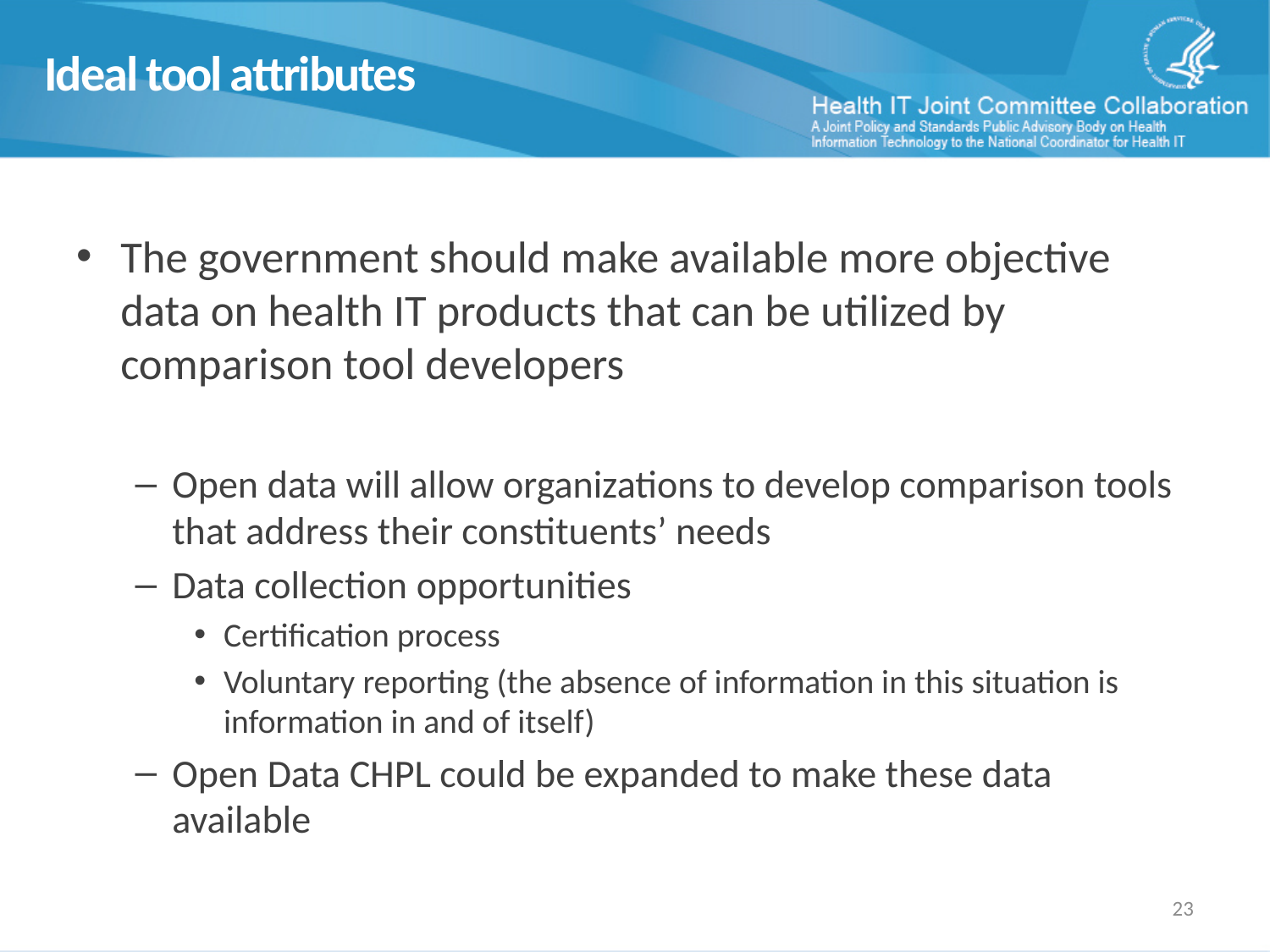

# Ideal tool attributes
The government should make available more objective data on health IT products that can be utilized by comparison tool developers

Open data will allow organizations to develop comparison tools that address their constituents’ needs
Data collection opportunities
Certification process
Voluntary reporting (the absence of information in this situation is information in and of itself)
Open Data CHPL could be expanded to make these data available
23